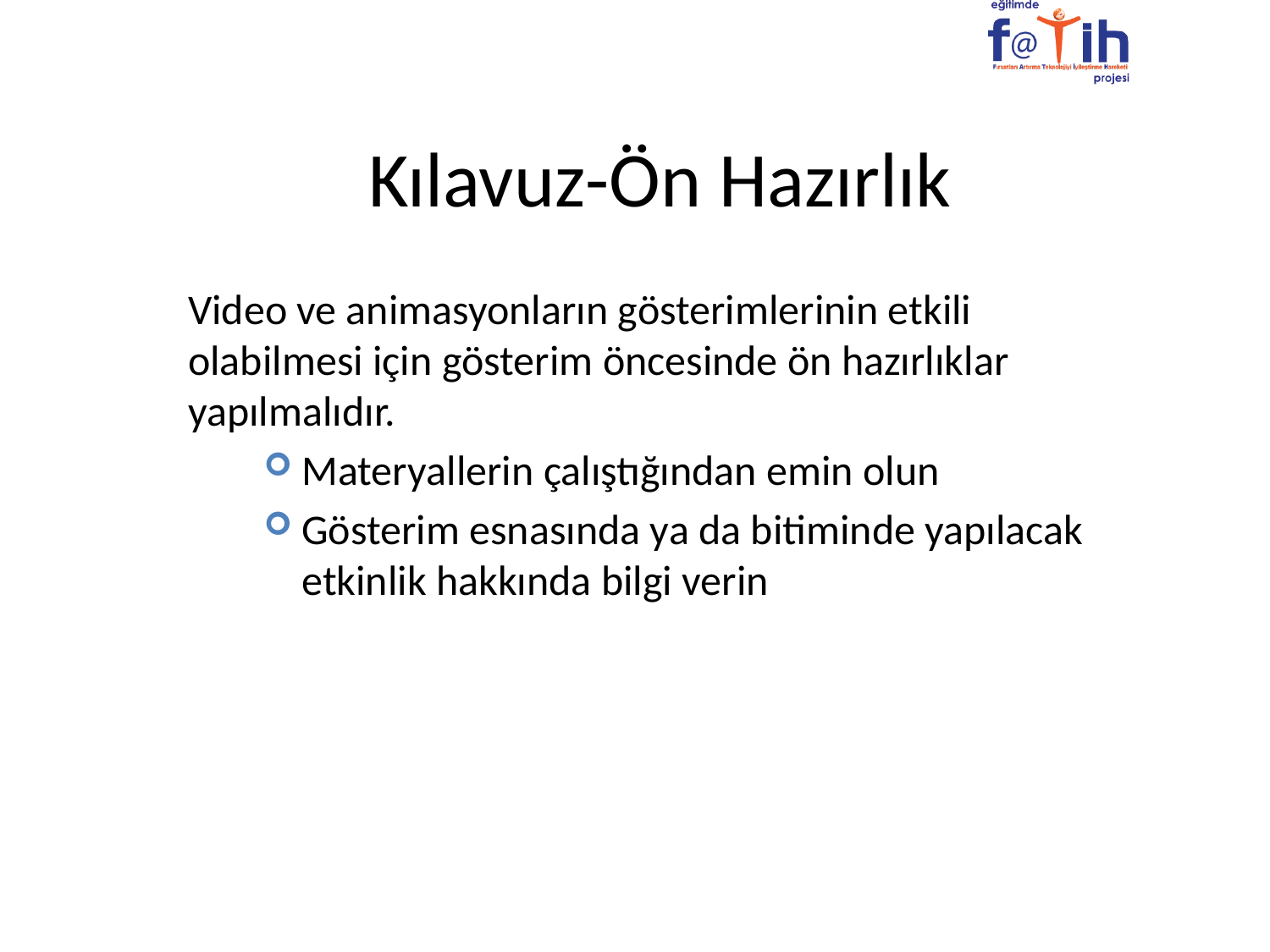

# Kılavuz-Ön Hazırlık
Video ve animasyonların gösterimlerinin etkili olabilmesi için gösterim öncesinde ön hazırlıklar yapılmalıdır.
Materyallerin çalıştığından emin olun
Gösterim esnasında ya da bitiminde yapılacak etkinlik hakkında bilgi verin